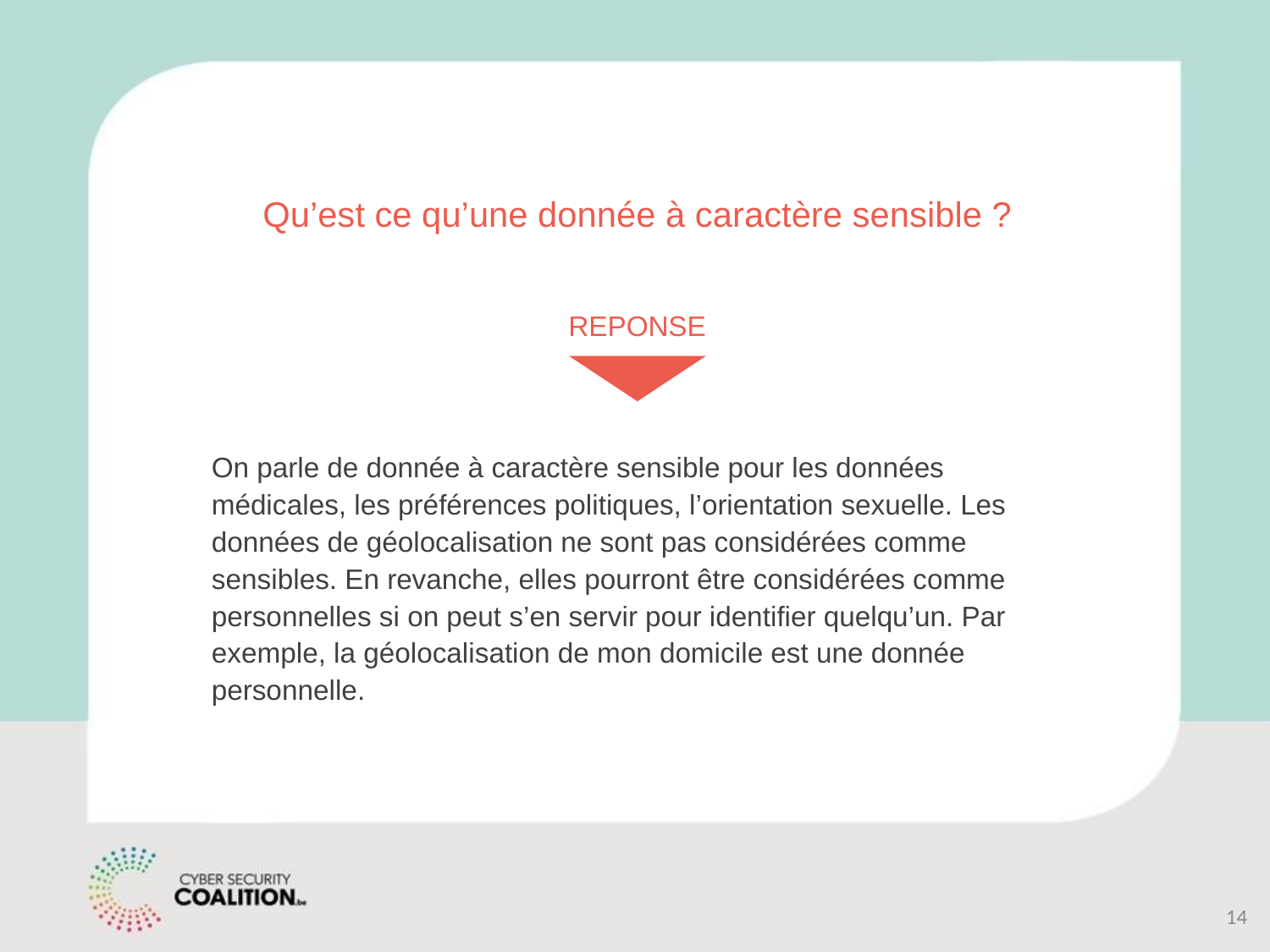

# Qu’est ce qu’une donnée à caractère sensible ?
REPONSE

On parle de donnée à caractère sensible pour les données médicales, les préférences politiques, l’orientation sexuelle. Les données de géolocalisation ne sont pas considérées comme sensibles. En revanche, elles pourront être considérées comme personnelles si on peut s’en servir pour identifier quelqu’un. Par exemple, la géolocalisation de mon domicile est une donnée personnelle.

14